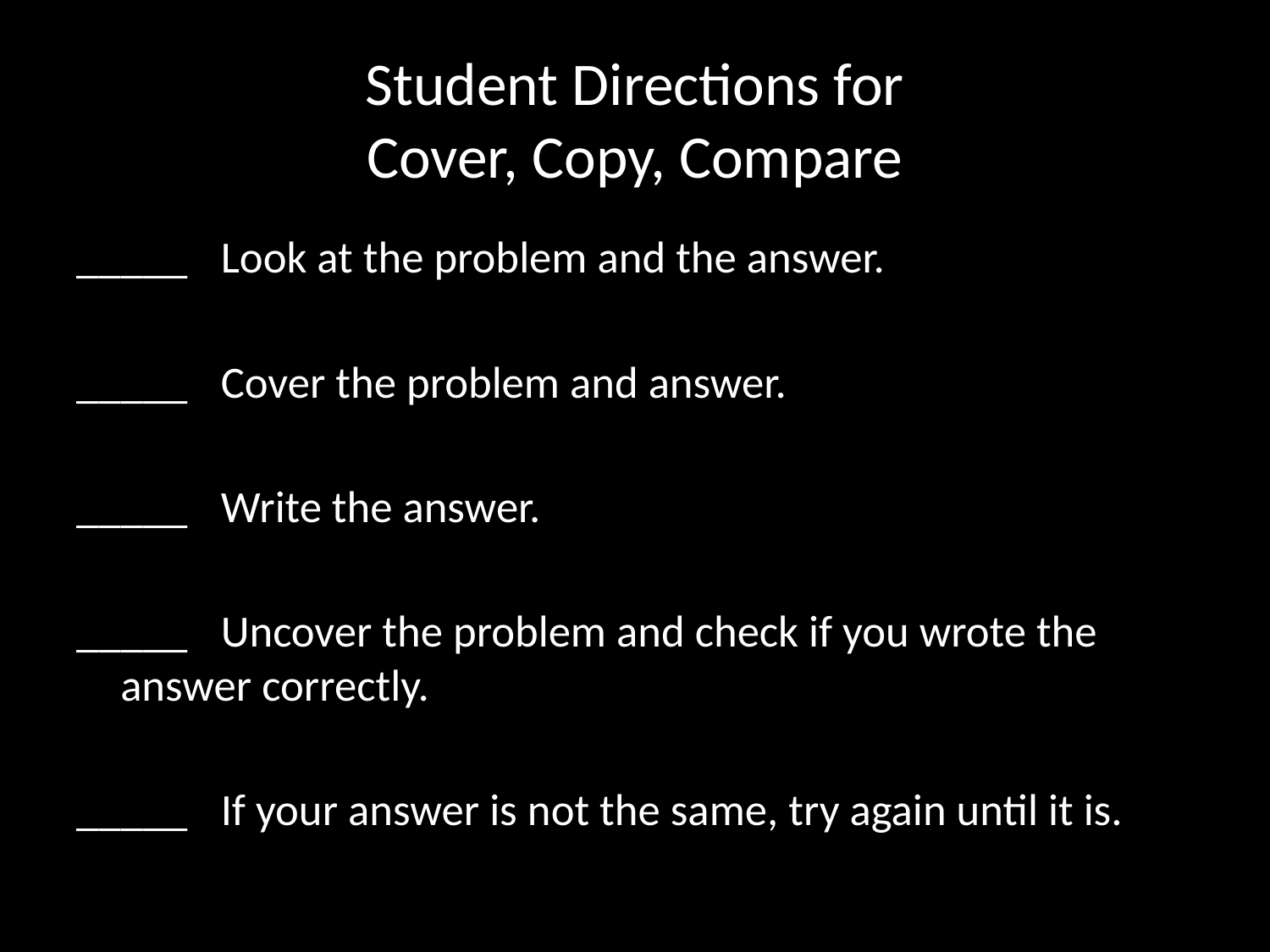

# Student Directions for Cover, Copy, Compare
_____	Look at the problem and the answer.

_____	Cover the problem and answer.

_____	Write the answer.

_____	Uncover the problem and check if you wrote the answer correctly.

_____	If your answer is not the same, try again until it is.